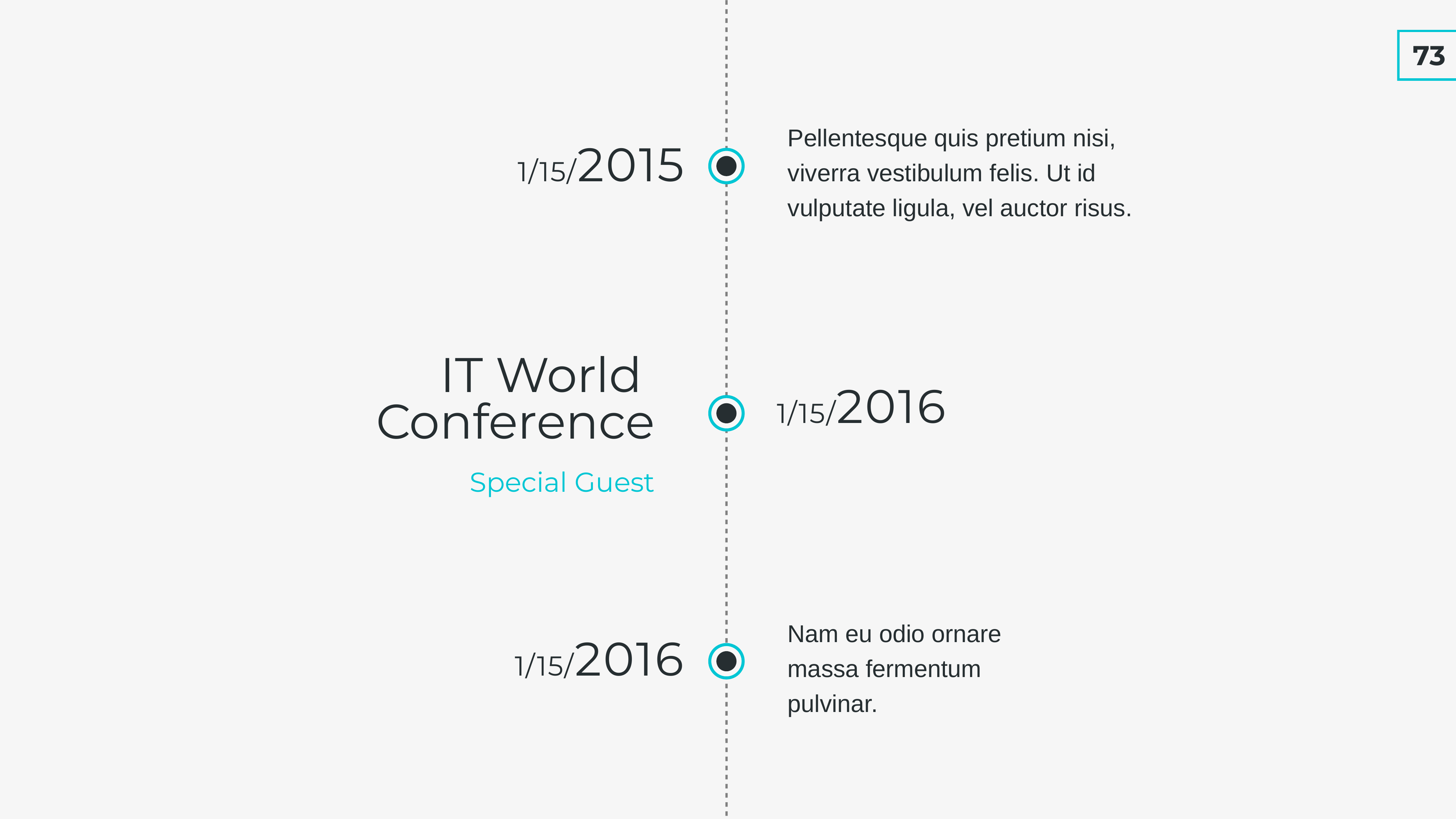

73
Pellentesque quis pretium nisi, viverra vestibulum felis. Ut id vulputate ligula, vel auctor risus.
1/15/2015

IT World
Conference
1/15/2016

Special Guest
Nam eu odio ornare massa fermentum pulvinar.
1/15/2016